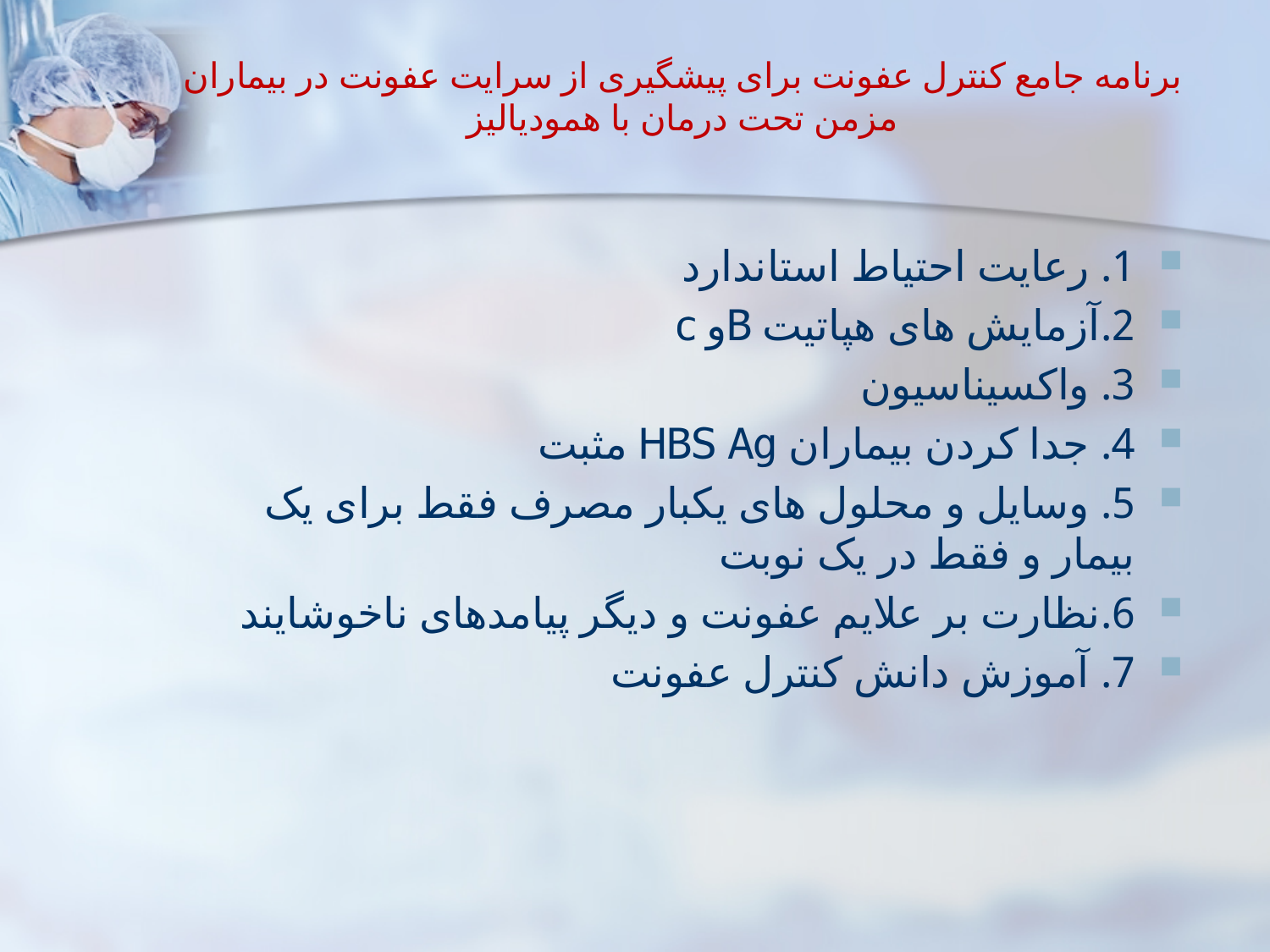

# برنامه جامع کنترل عفونت برای پیشگیری از سرایت عفونت در بیماران مزمن تحت درمان با همودیالیز
1. رعایت احتیاط استاندارد
2.آزمایش های هپاتیت Bو c
3. واکسیناسیون
4. جدا کردن بیماران HBS Ag مثبت
5. وسایل و محلول های یکبار مصرف فقط برای یک بیمار و فقط در یک نوبت
6.نظارت بر علایم عفونت و دیگر پیامدهای ناخوشایند
7. آموزش دانش کنترل عفونت